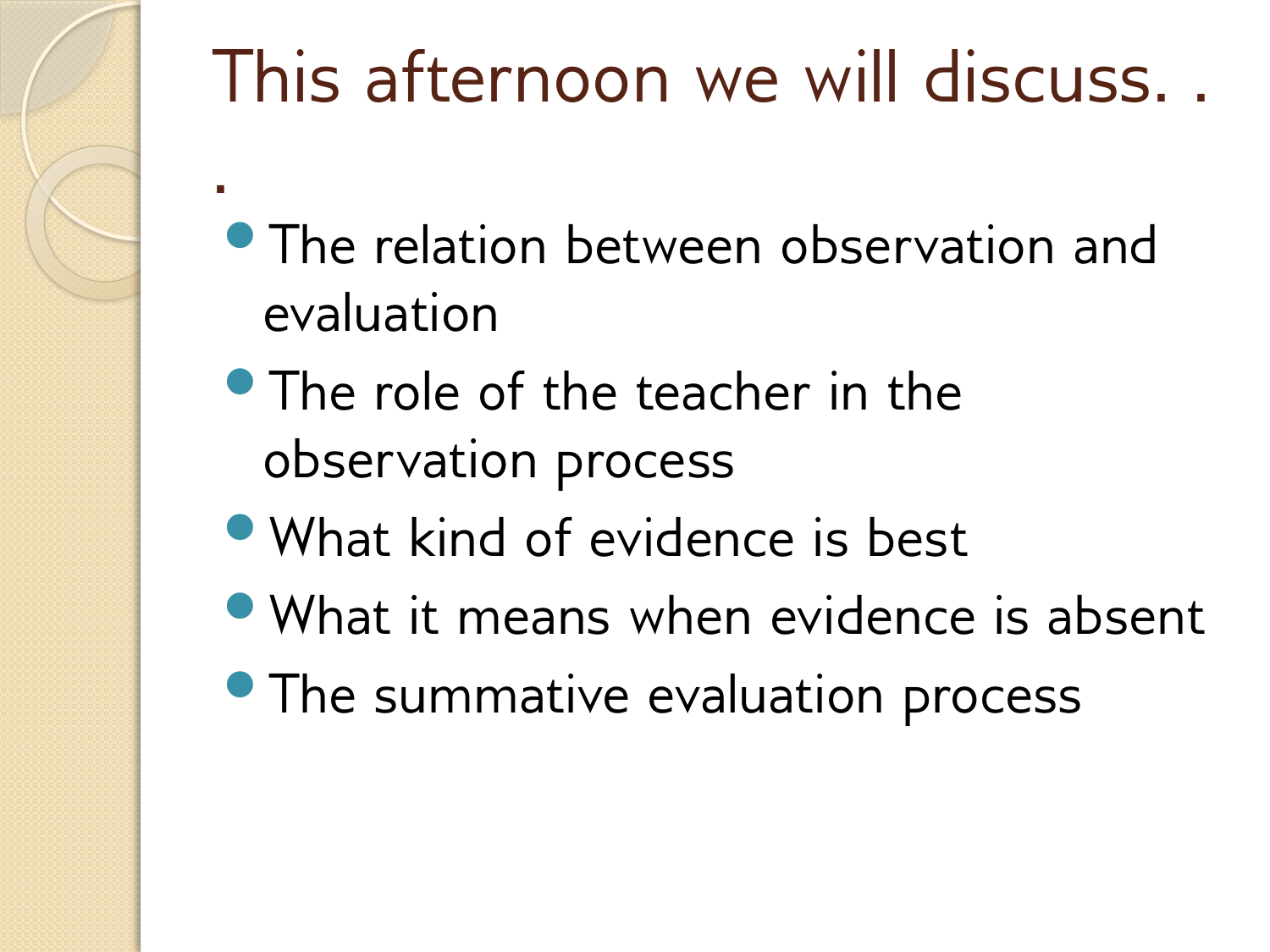

# This afternoon we will discuss. . .
The relation between observation and evaluation
The role of the teacher in the observation process
What kind of evidence is best
What it means when evidence is absent
The summative evaluation process